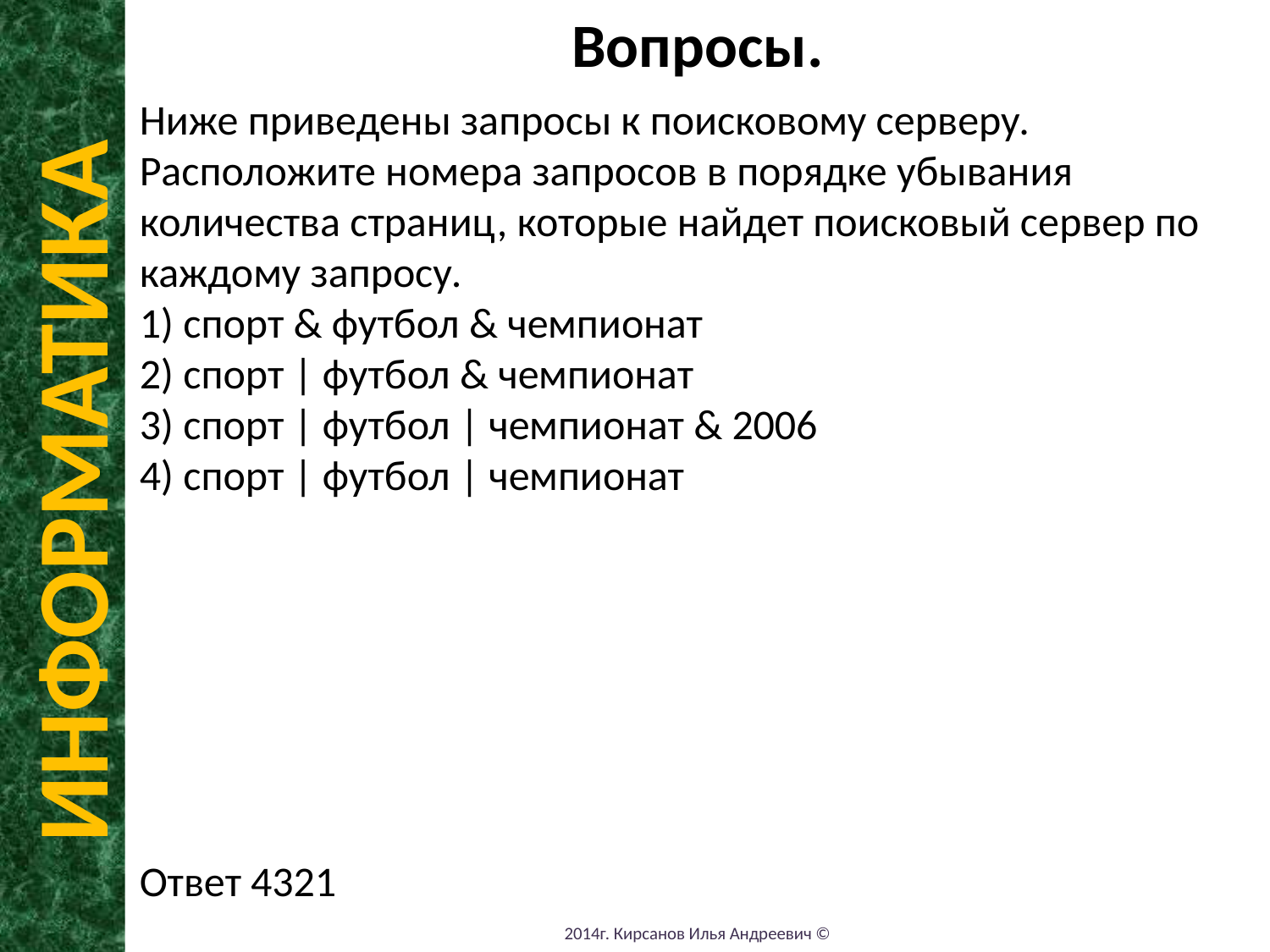

Вопросы.

Ниже приведены запросы к поисковому серверу. Расположите номера запросов в порядке убывания количества страниц, которые найдет поисковый сервер по каждому запросу.
1) спорт & футбол & чемпионат
2) спорт | футбол & чемпионат
3) спорт | футбол | чемпионат & 2006
4) спорт | футбол | чемпионат

Ответ 4321

ИНФОРМАТИКА
2014г. Кирсанов Илья Андреевич ©